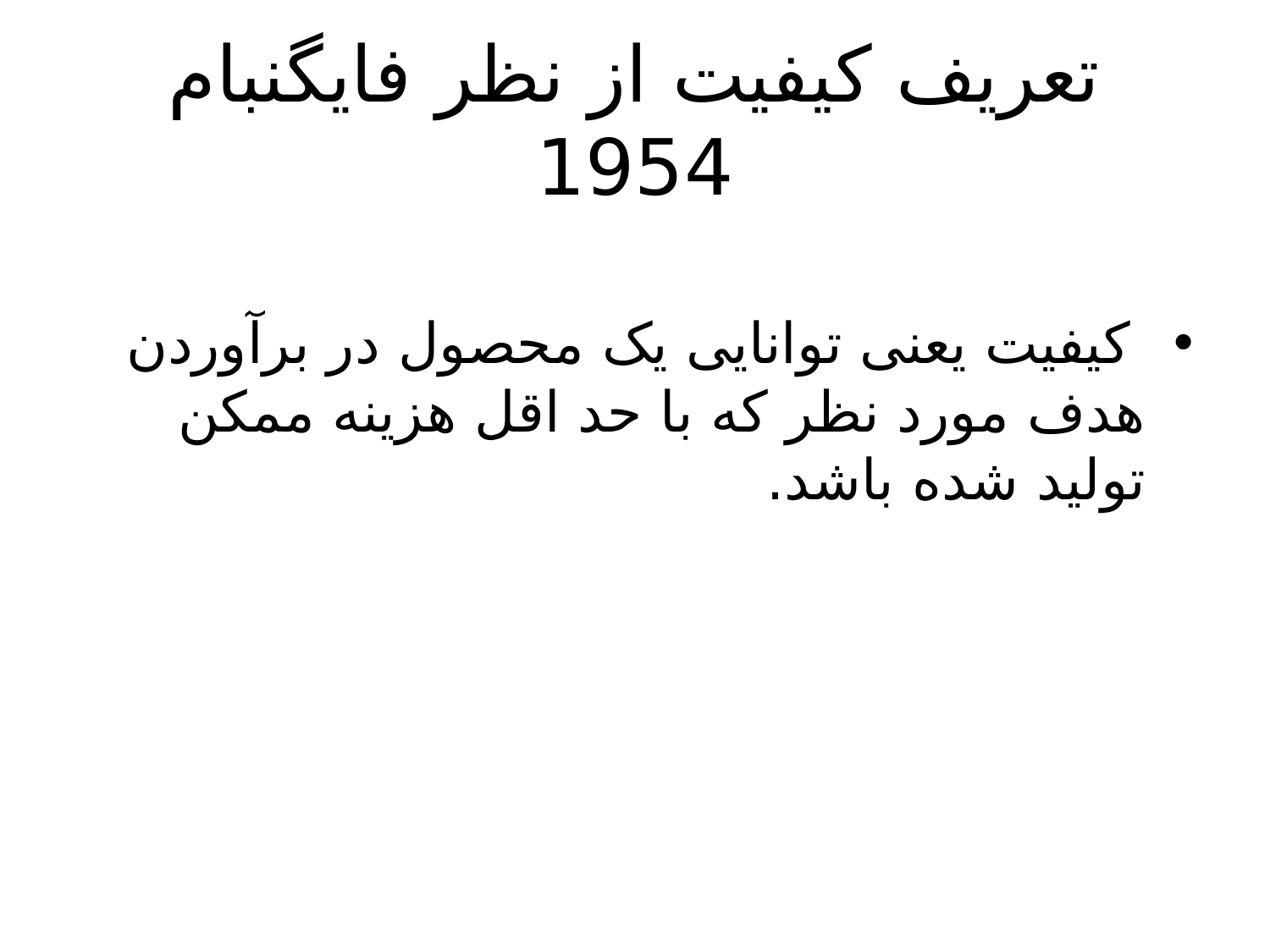

# تعریف کیفیت از نظر فایگنبام 1954

 کیفیت یعنی توانایی یک محصول در برآوردن هدف مورد نظر که با حد اقل هزینه ممکن تولید شده باشد.